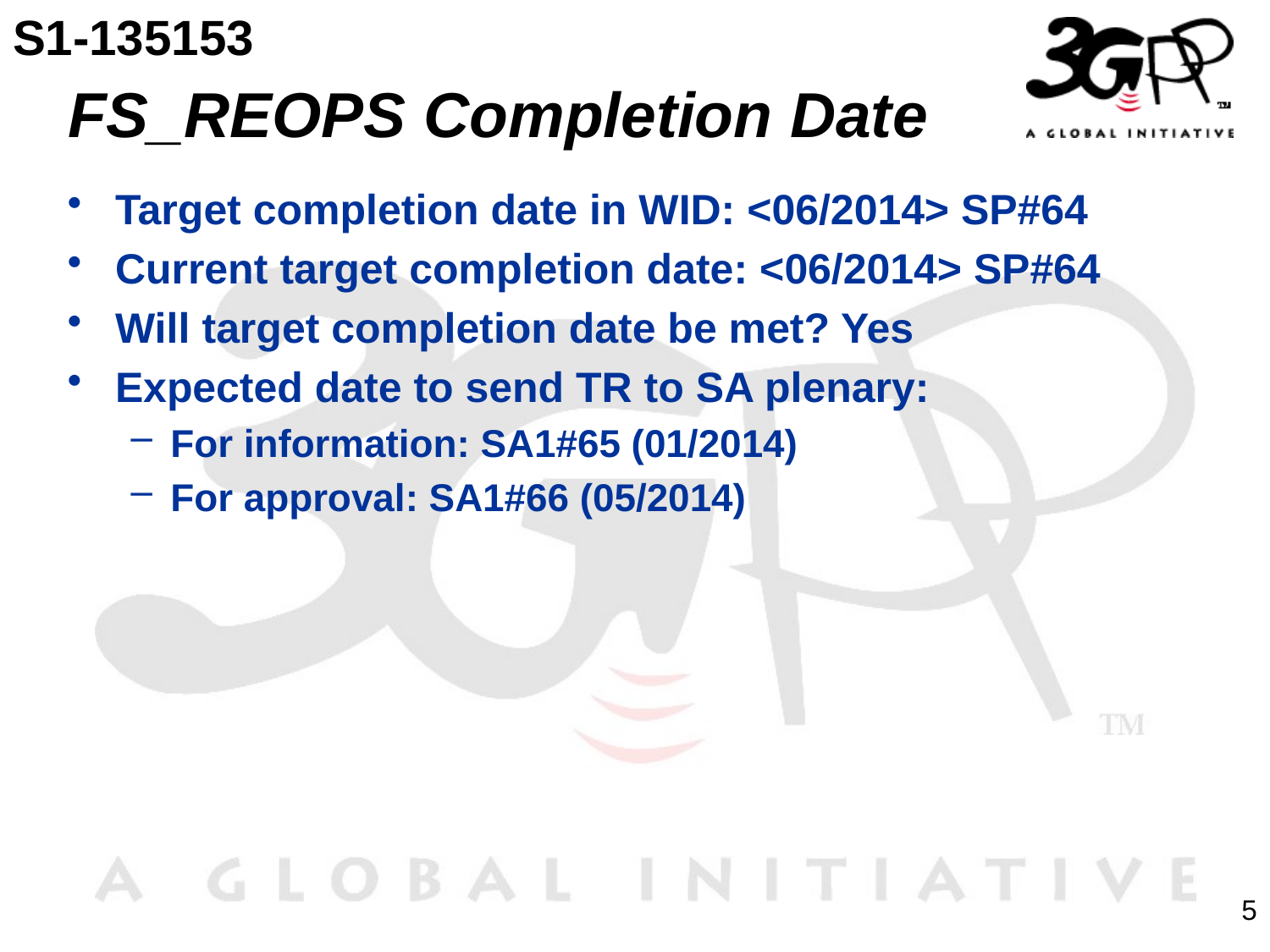

S1-135153
# FS_REOPS Completion Date
Target completion date in WID: <06/2014> SP#64
Current target completion date: <06/2014> SP#64
Will target completion date be met? Yes
Expected date to send TR to SA plenary:
For information: SA1#65 (01/2014)
For approval: SA1#66 (05/2014)
5